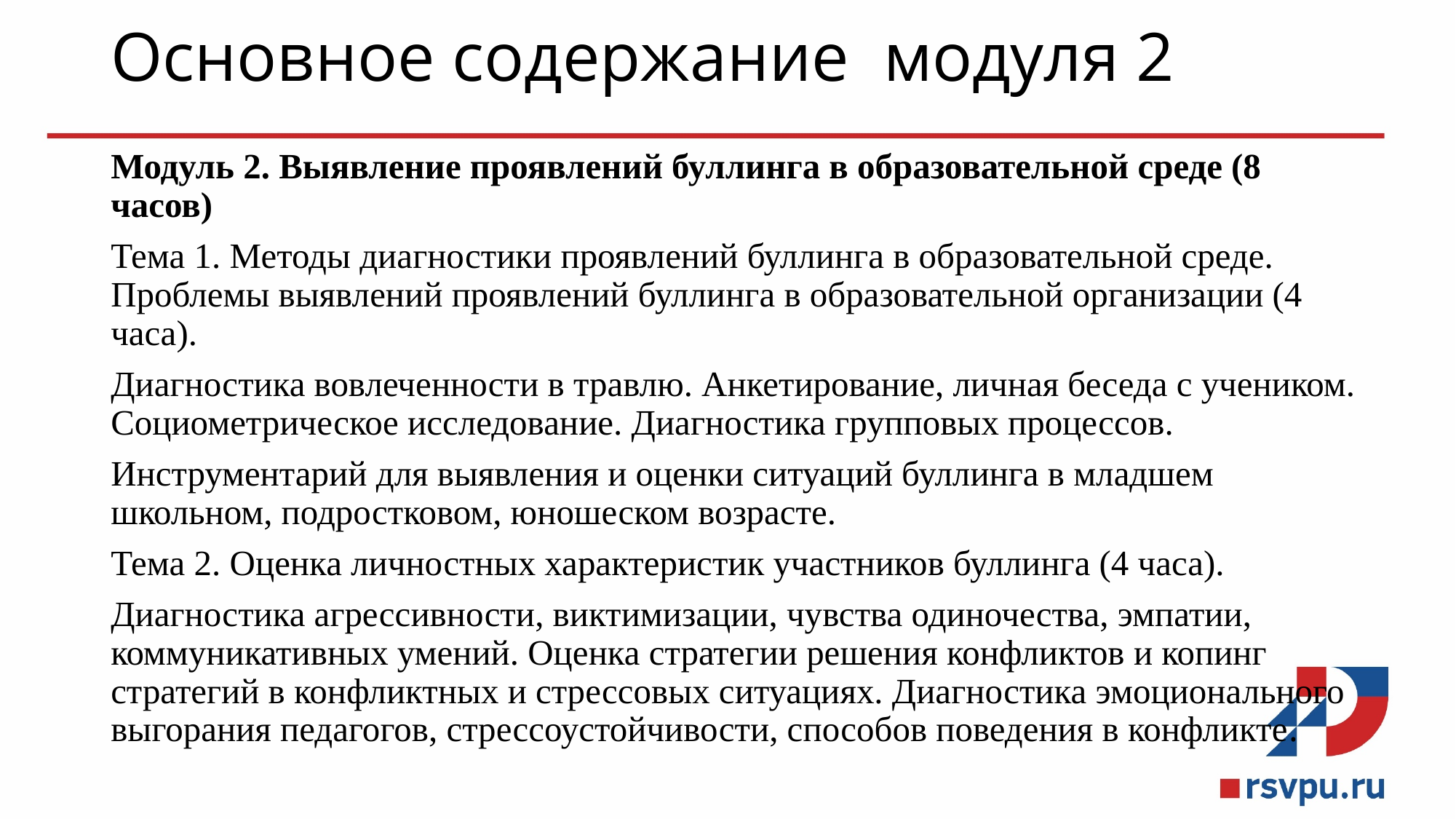

# Основное содержание  модуля 2
Модуль 2. Выявление проявлений буллинга в образовательной среде (8 часов)
Тема 1. Методы диагностики проявлений буллинга в образовательной среде. Проблемы выявлений проявлений буллинга в образовательной организации (4 часа).
Диагностика вовлеченности в травлю. Анкетирование, личная беседа с учеником. Социометрическое исследование. Диагностика групповых процессов.
Инструментарий для выявления и оценки ситуаций буллинга в младшем школьном, подростковом, юношеском возрасте.
Тема 2. Оценка личностных характеристик участников буллинга (4 часа).
Диагностика агрессивности, виктимизации, чувства одиночества, эмпатии, коммуникативных умений. Оценка стратегии решения конфликтов и копинг стратегий в конфликтных и стрессовых ситуациях. Диагностика эмоционального выгорания педагогов, стрессоустойчивости, способов поведения в конфликте.